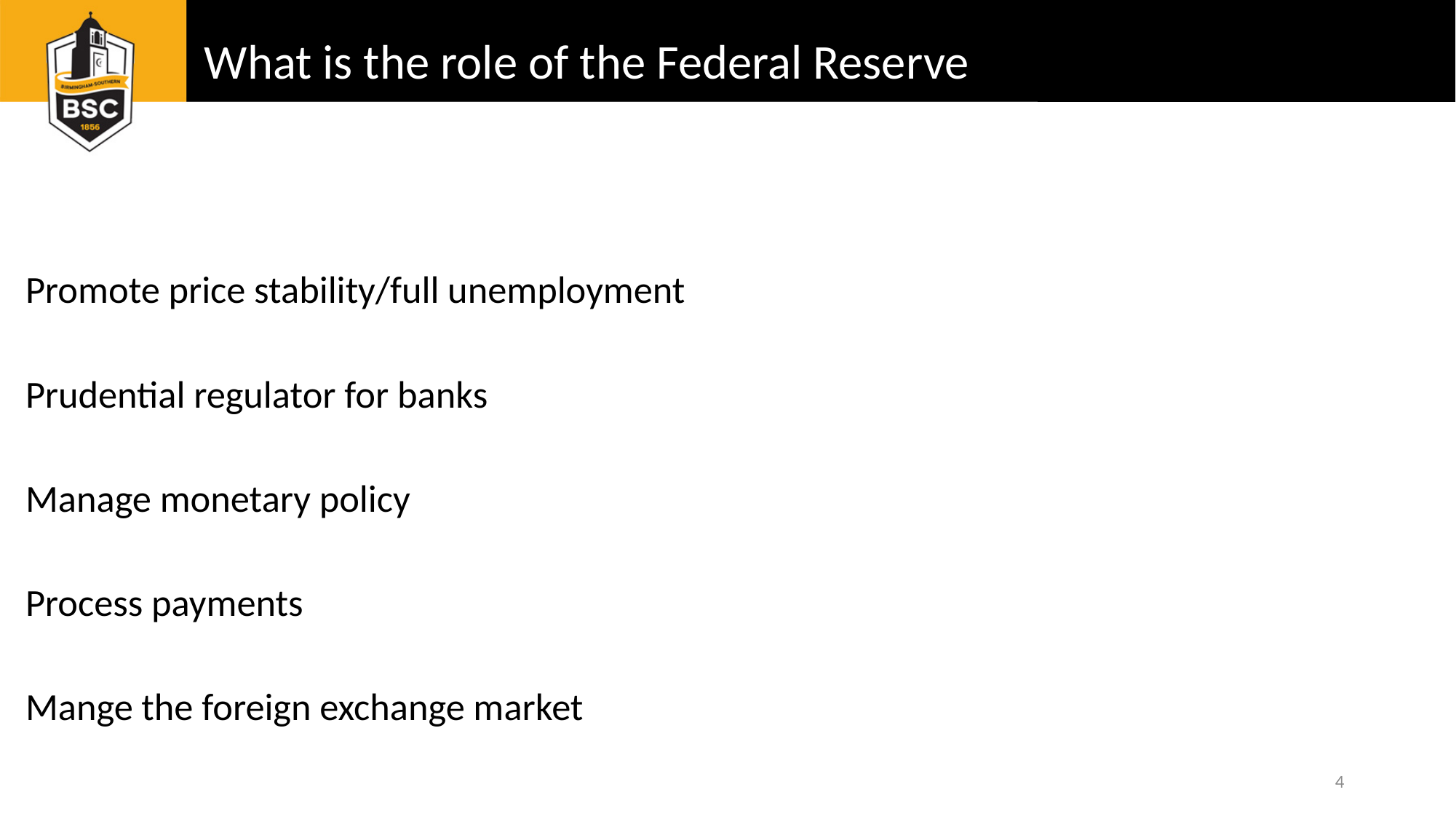

# What is the role of the Federal Reserve

Promote price stability/full unemployment

Prudential regulator for banks

Manage monetary policy

Process payments

Mange the foreign exchange market

4